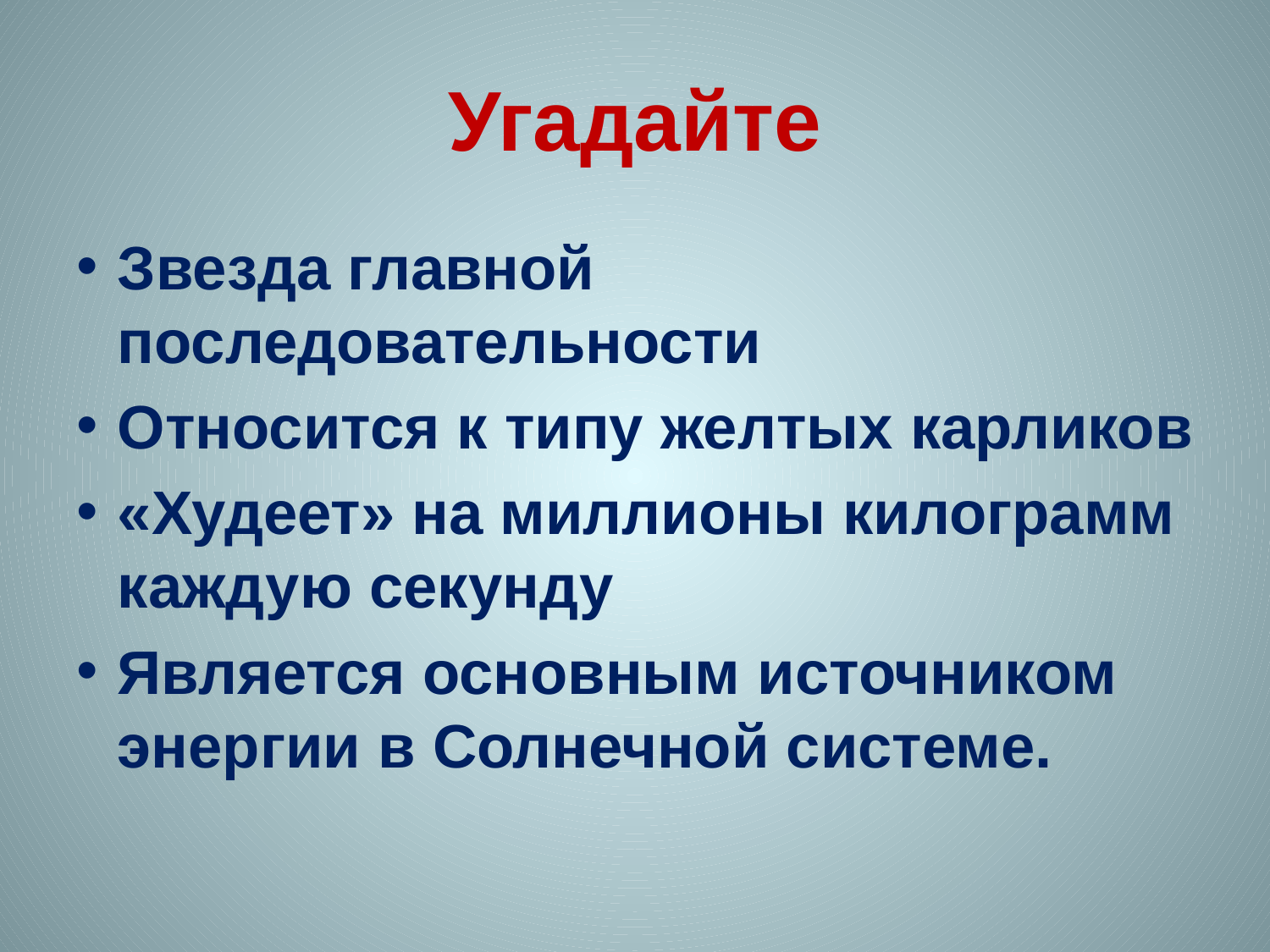

# Угадайте
Звезда главной последовательности
Относится к типу желтых карликов
«Худеет» на миллионы килограмм каждую секунду
Является основным источником энергии в Солнечной системе.